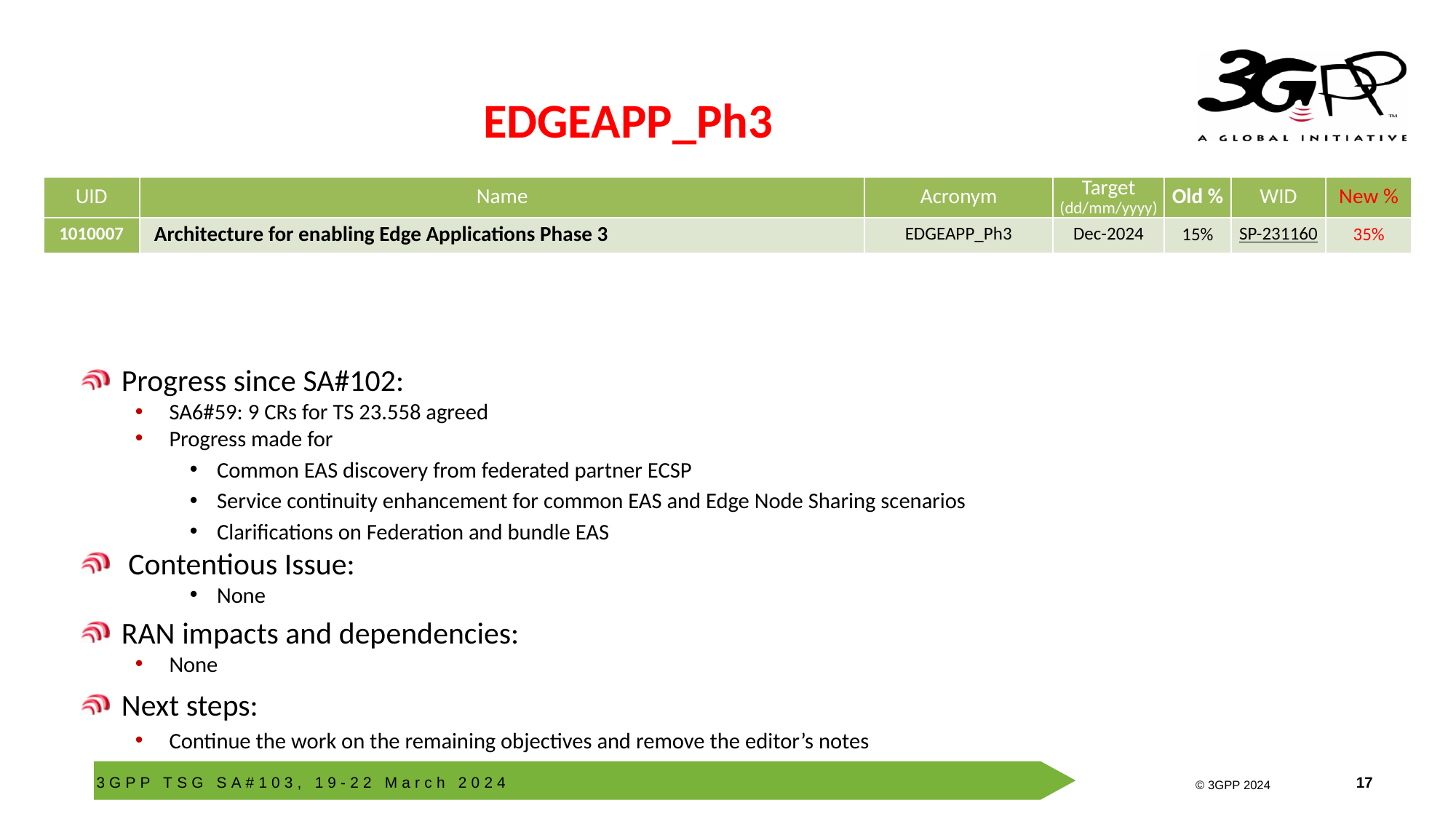

# EDGEAPP_Ph3
| UID | Name | Acronym | Target (dd/mm/yyyy) | Old % | WID | New % |
| --- | --- | --- | --- | --- | --- | --- |
| 1010007 | Architecture for enabling Edge Applications Phase 3 | EDGEAPP\_Ph3 | Dec-2024 | 15% | SP-231160 | 35% |
Progress since SA#102:
SA6#59: 9 CRs for TS 23.558 agreed
Progress made for
Common EAS discovery from federated partner ECSP
Service continuity enhancement for common EAS and Edge Node Sharing scenarios
Clarifications on Federation and bundle EAS
 Contentious Issue:
None
RAN impacts and dependencies:
None
Next steps:
Continue the work on the remaining objectives and remove the editor’s notes